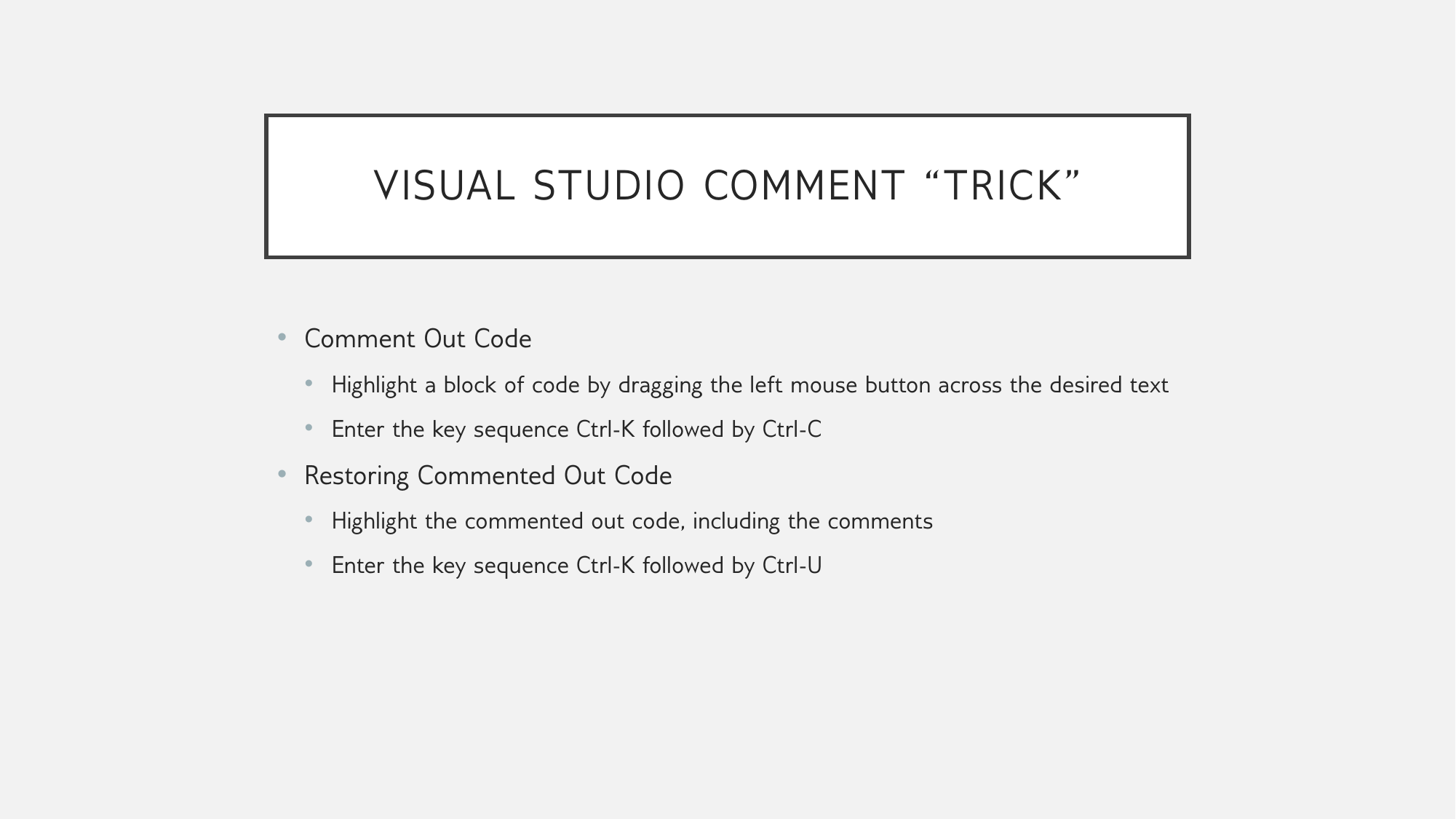

# Visual Studio Comment “Trick”
Comment Out Code
Highlight a block of code by dragging the left mouse button across the desired text
Enter the key sequence Ctrl-K followed by Ctrl-C
Restoring Commented Out Code
Highlight the commented out code, including the comments
Enter the key sequence Ctrl-K followed by Ctrl-U